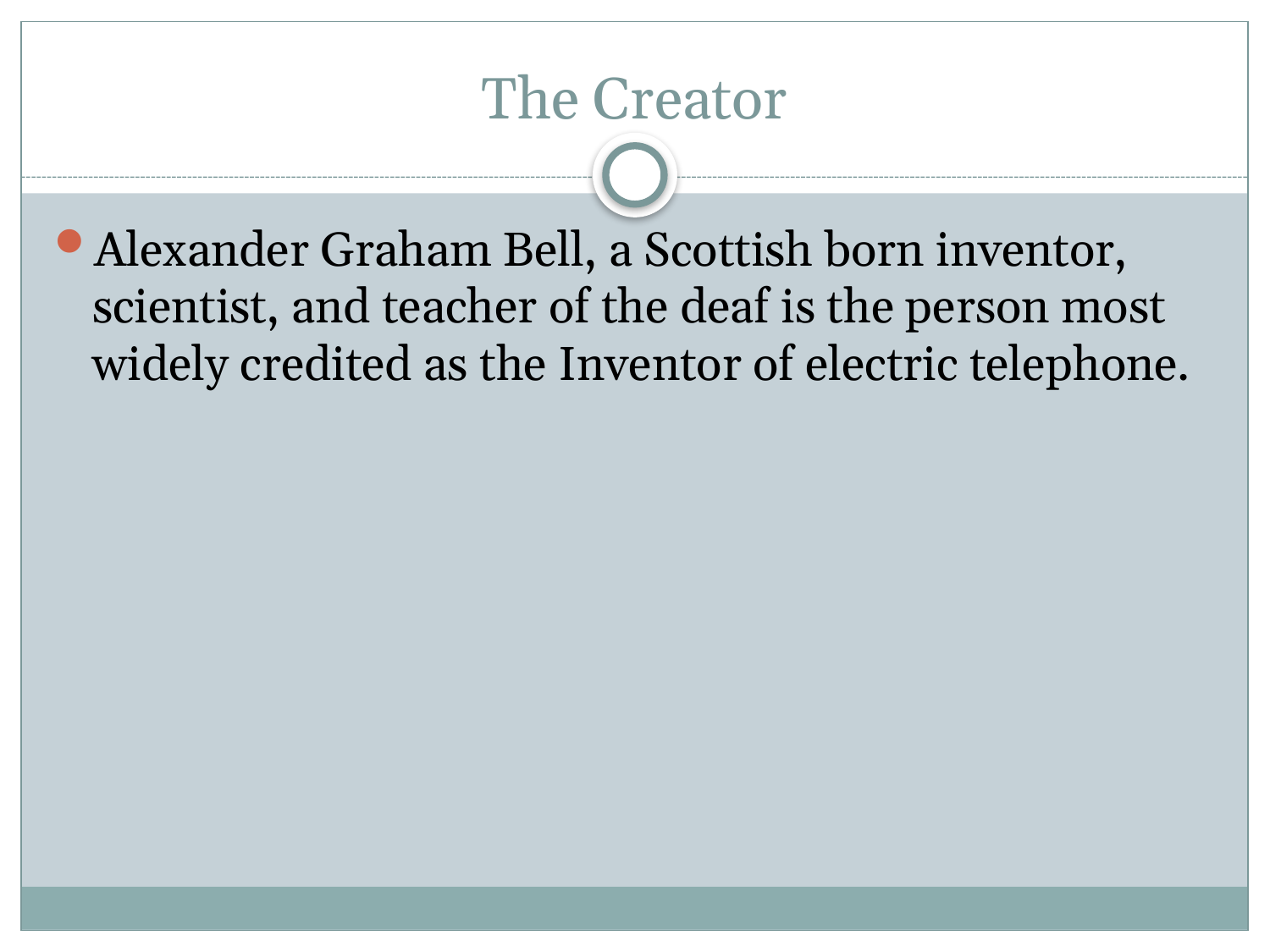

# The Creator
Alexander Graham Bell, a Scottish born inventor, scientist, and teacher of the deaf is the person most widely credited as the Inventor of electric telephone.